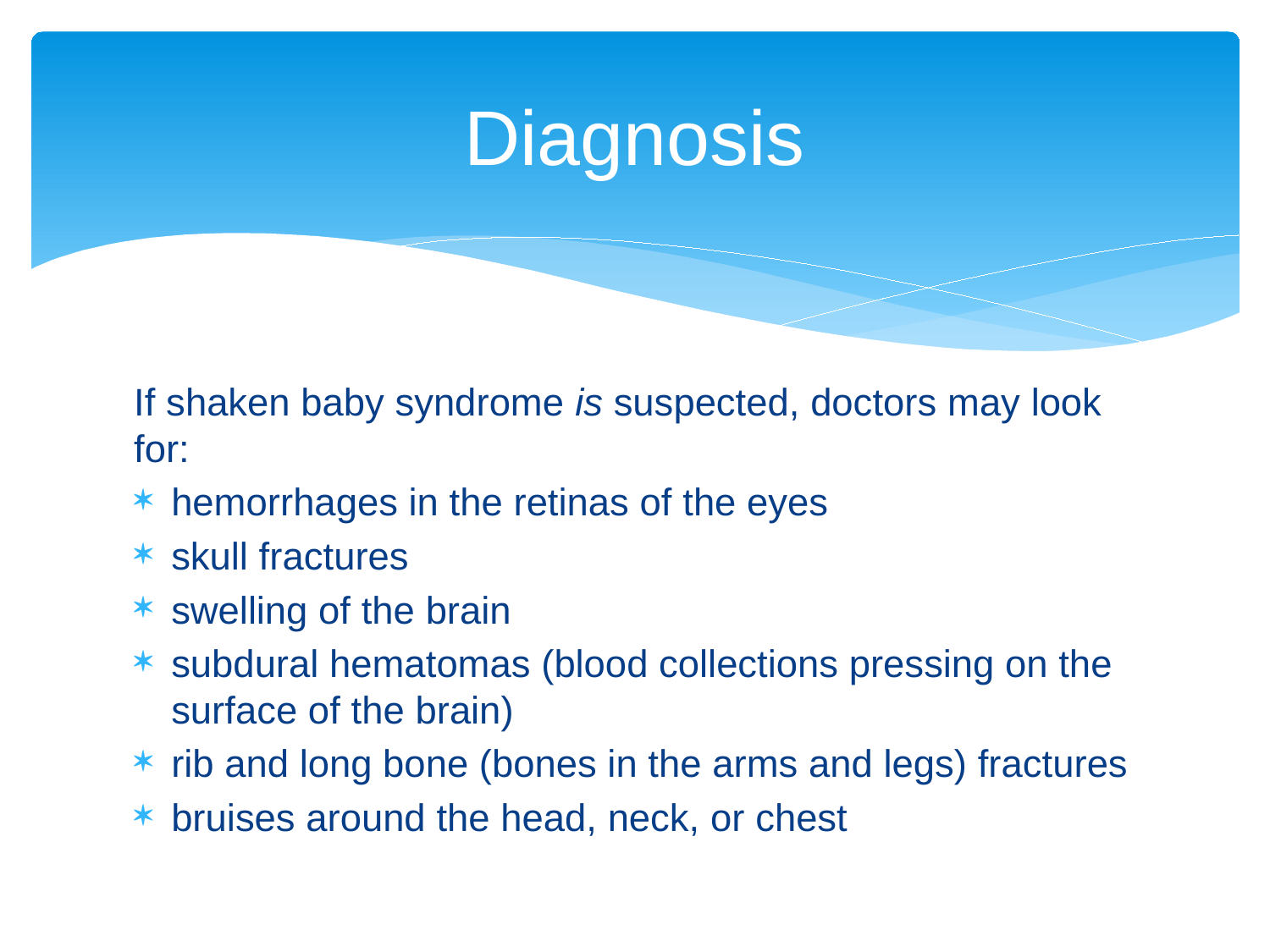

# Diagnosis
If shaken baby syndrome is suspected, doctors may look for:
hemorrhages in the retinas of the eyes
skull fractures
swelling of the brain
subdural hematomas (blood collections pressing on the surface of the brain)
rib and long bone (bones in the arms and legs) fractures
bruises around the head, neck, or chest